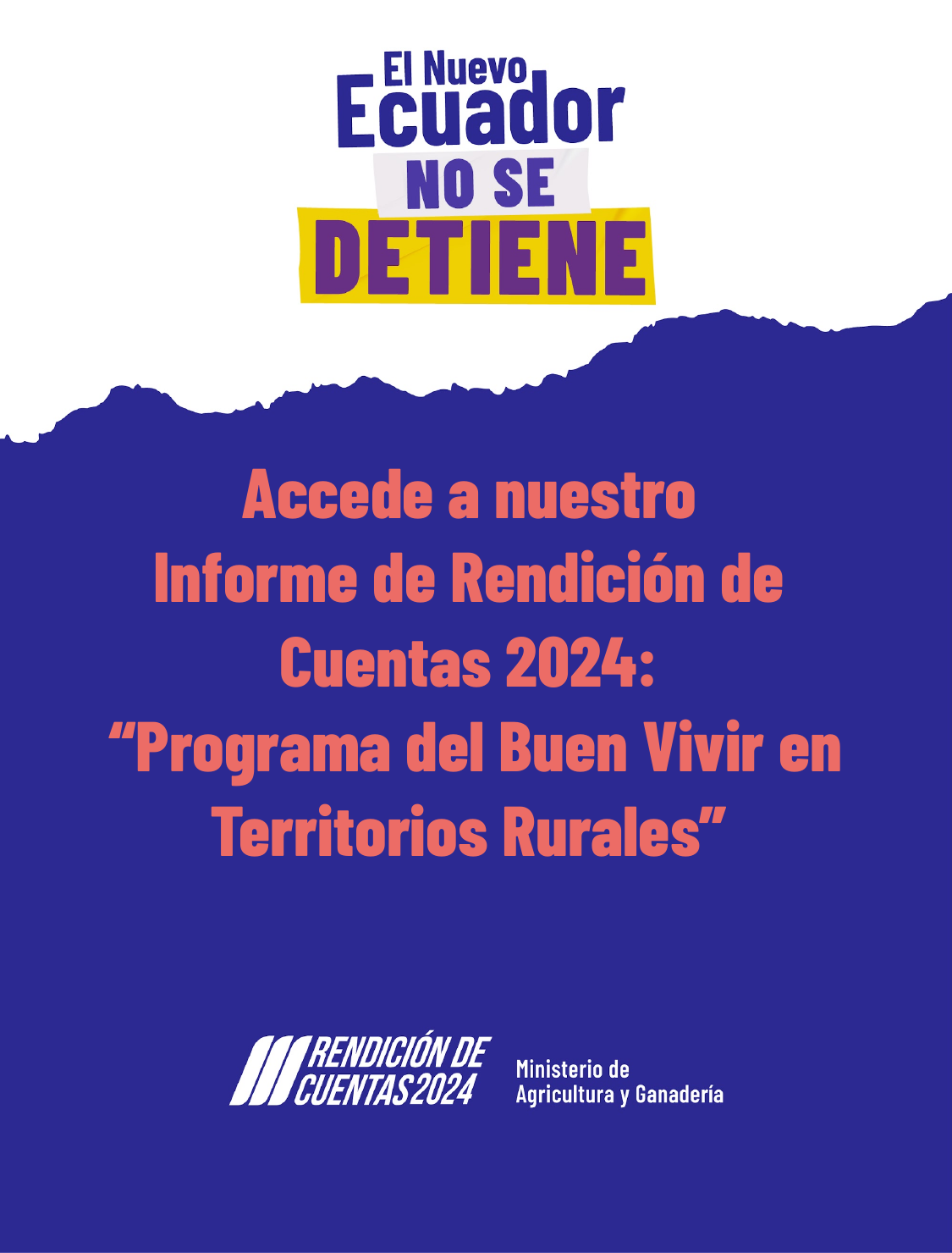

Accede a nuestro
Informe de Rendición de
Cuentas 2024:
“Programa del Buen Vivir en Territorios Rurales”